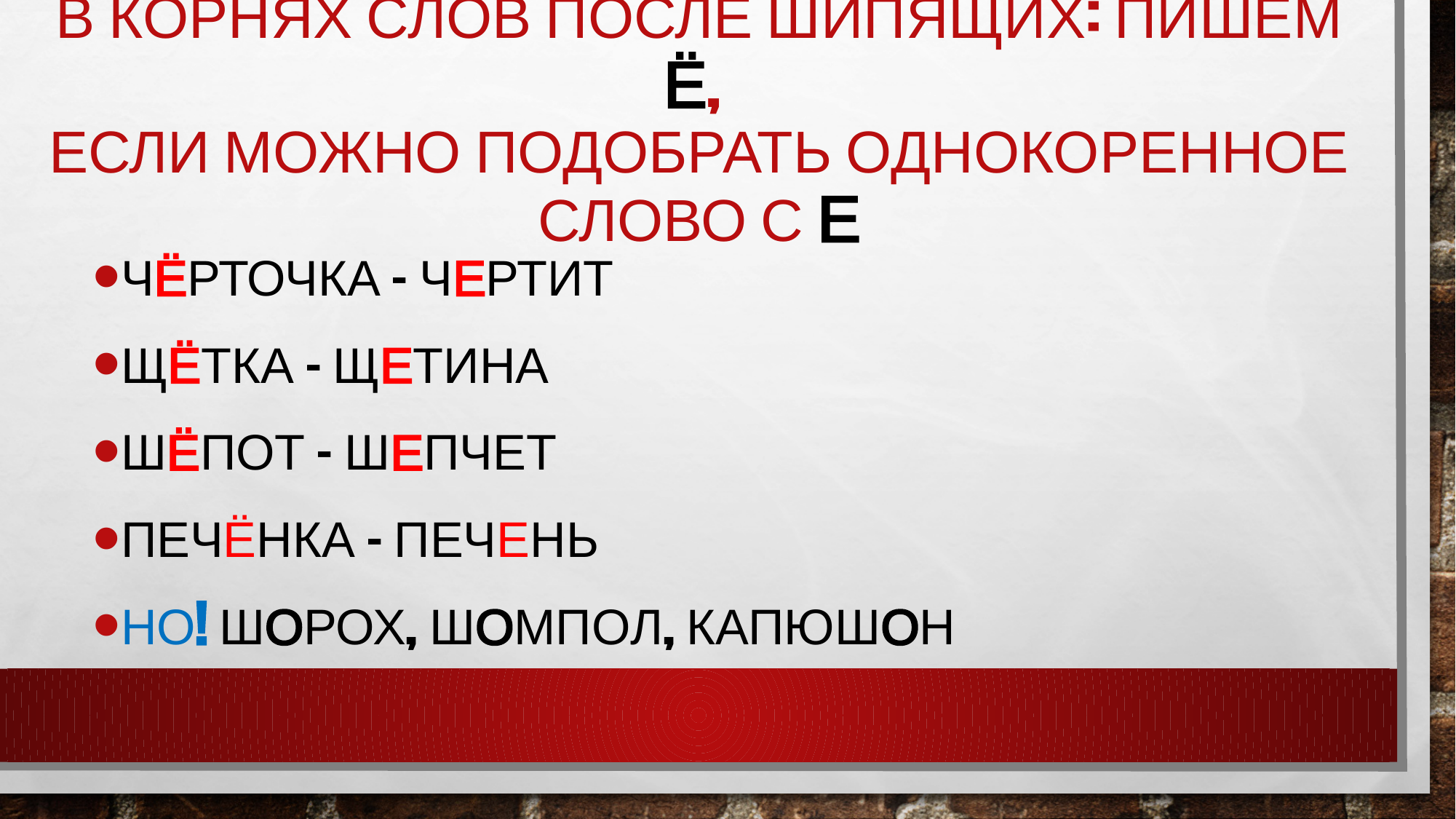

# В корнях слов после шипящих: пишем Ё, если можно подобрать однокоренное слово с Е
чёрточка – чертит
щётка – щетина
шёпот – шепчет
Печёнка – печень
НО! шорох, шомпол, капюшон